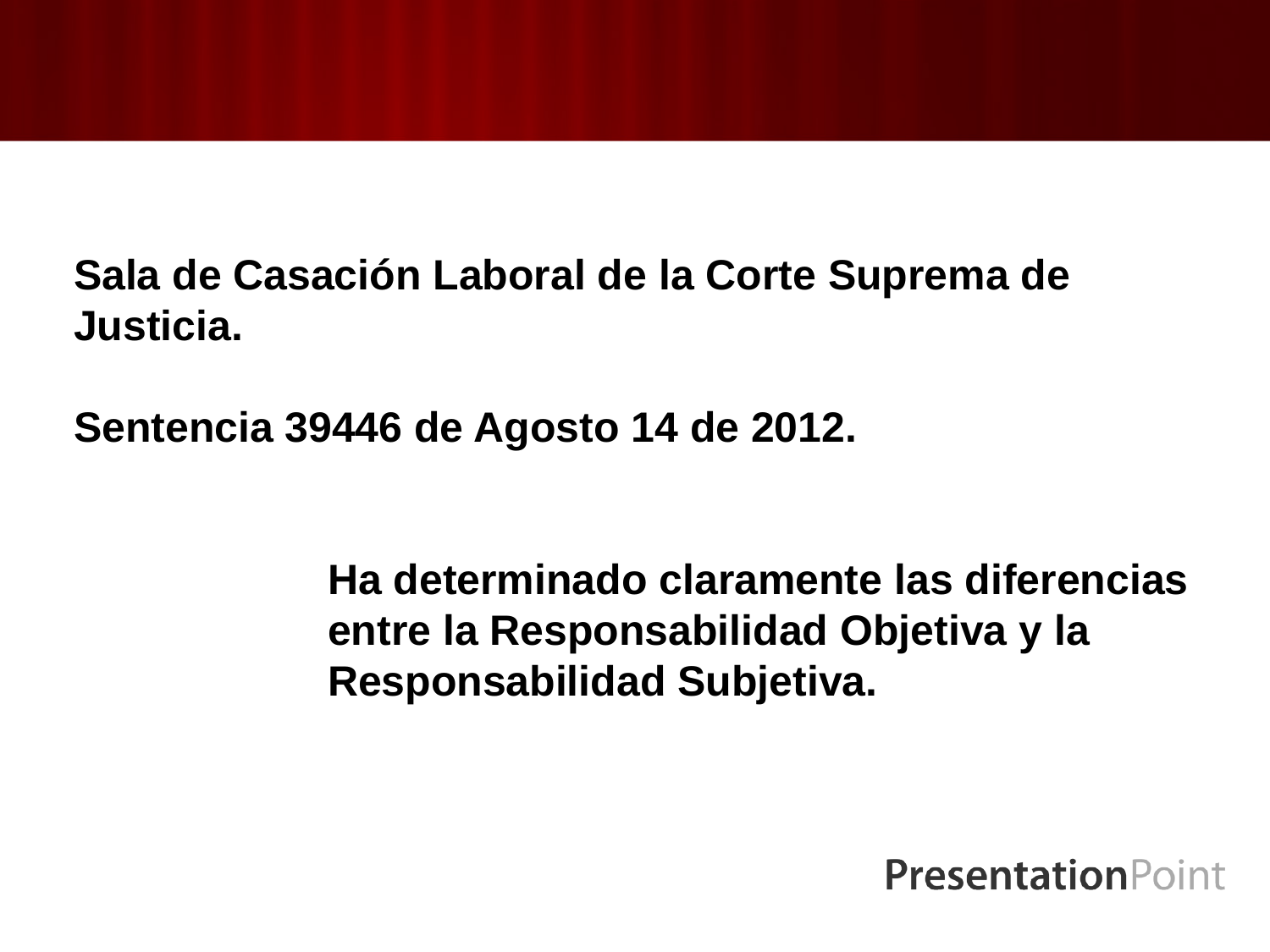

Sala de Casación Laboral de la Corte Suprema de Justicia.

Sentencia 39446 de Agosto 14 de 2012.

		Ha determinado claramente las diferencias 		entre la Responsabilidad Objetiva y la 		Responsabilidad Subjetiva.